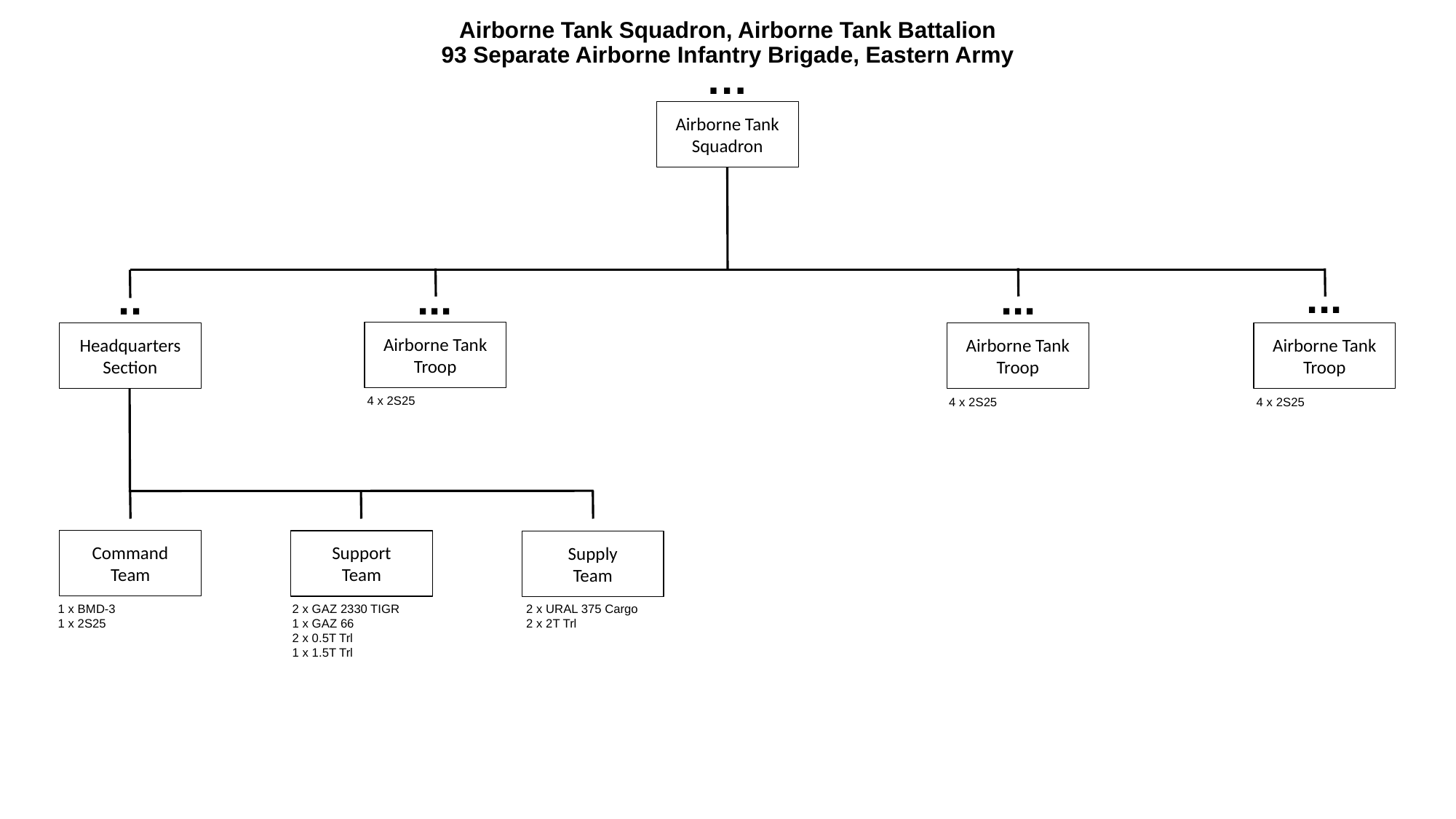

# Airborne Tank Squadron, Airborne Tank Battalion 93 Separate Airborne Infantry Brigade, Eastern Army
…
Airborne Tank Squadron
...
..
...
...
Airborne Tank Troop
Headquarters
Section
Airborne Tank Troop
Airborne Tank Troop
4 x 2S25
4 x 2S25
4 x 2S25
Command
Team
Support
Team
Supply
Team
1 x BMD-3
1 x 2S25
2 x GAZ 2330 TIGR
1 x GAZ 66
2 x 0.5T Trl
1 x 1.5T Trl
2 x URAL 375 Cargo
2 x 2T Trl